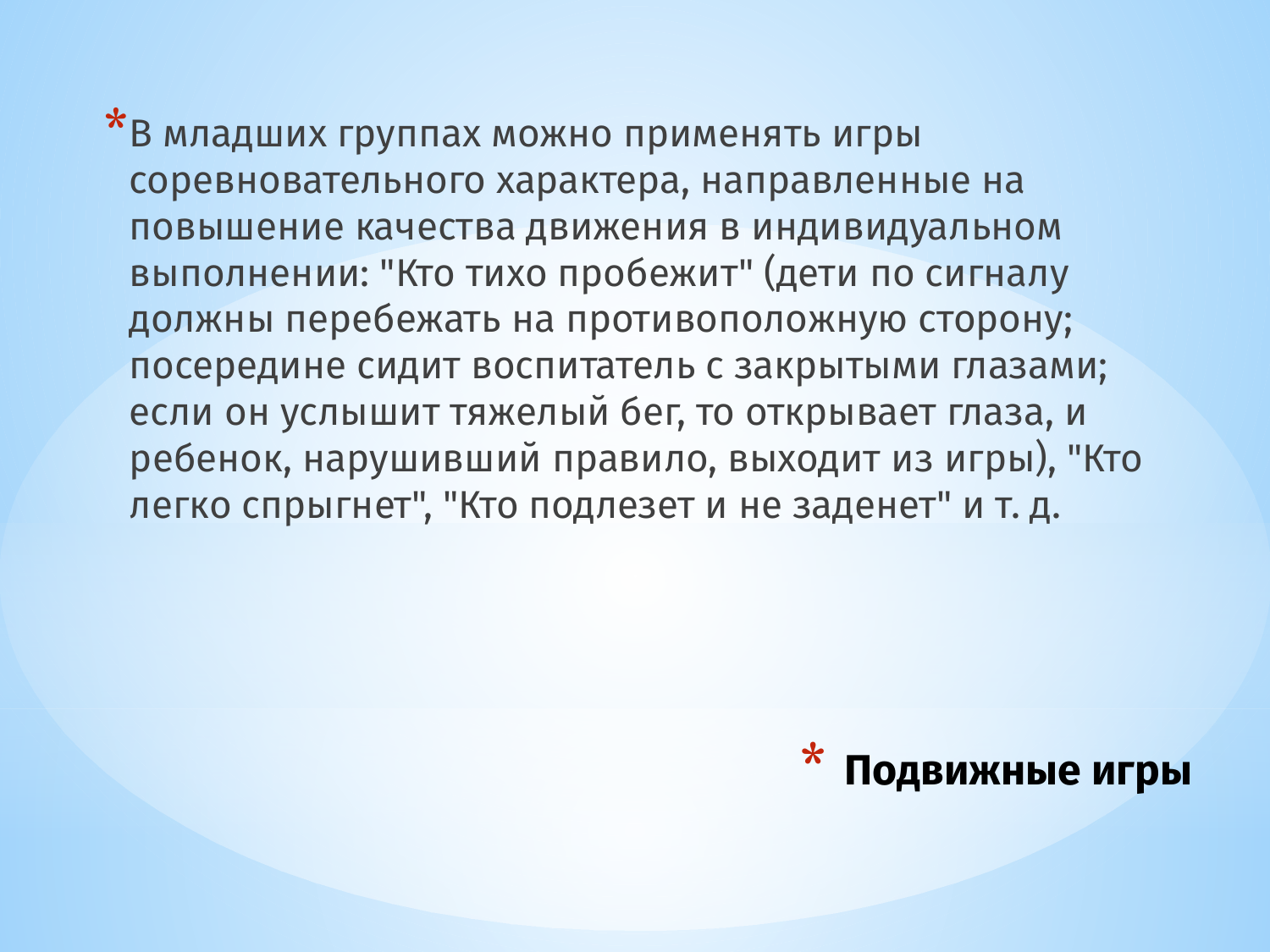

В младших группах можно применять игры соревновательного характера, направленные на повыше­ние качества движения в индивидуальном выполнении: "Кто тихо пробежит" (де­ти по сигналу должны перебежать на противоположную сторону; посередине си­дит воспитатель с закрытыми глазами; если он услышит тяжелый бег, то открыва­ет глаза, и ребенок, нарушивший правило, выходит из игры), "Кто легко спрыгнет", "Кто подлезет и не заденет" и т. д.

# Подвижные игры